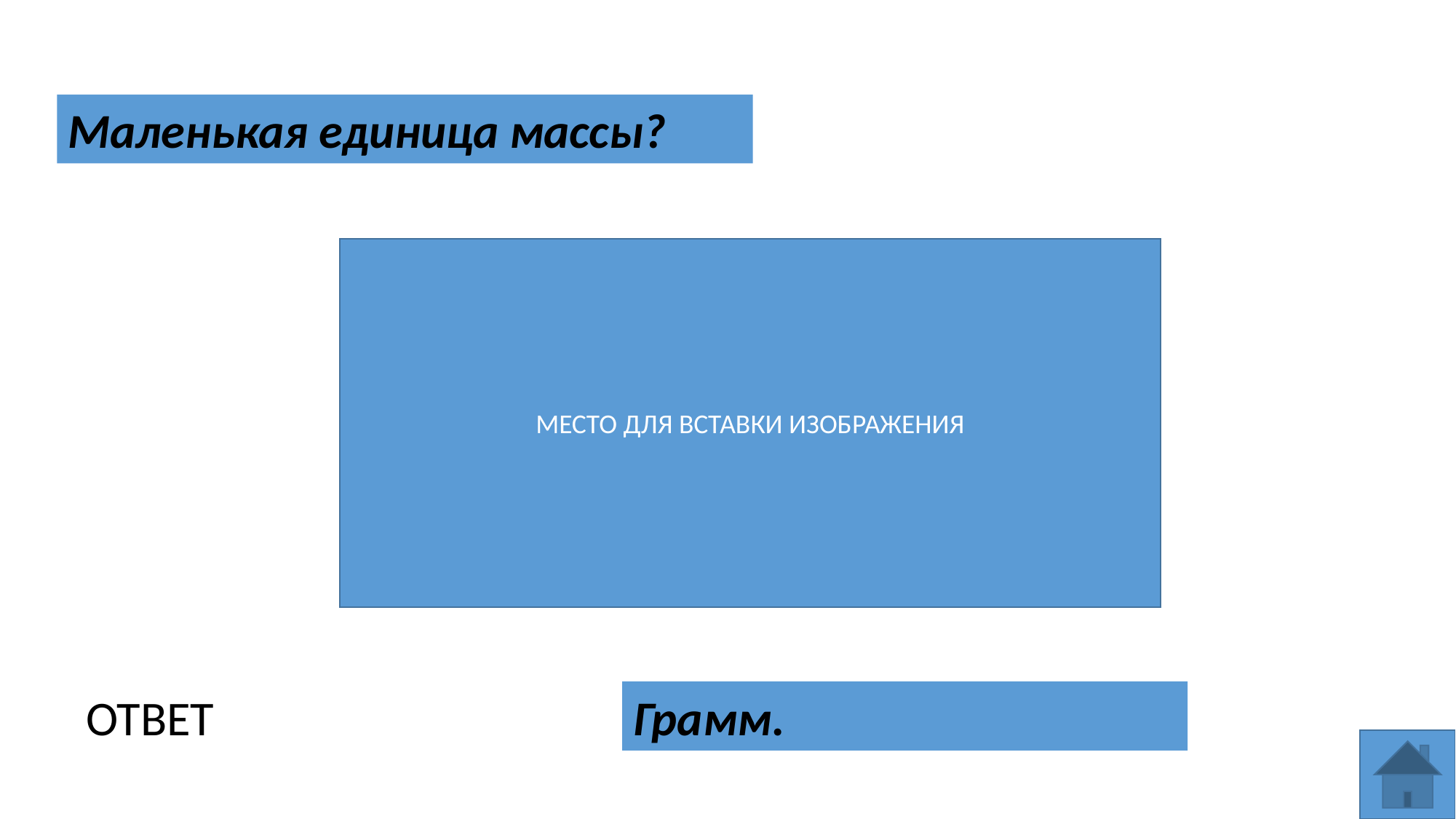

Маленькая единица массы?
МЕСТО ДЛЯ ВСТАВКИ ИЗОБРАЖЕНИЯ
Грамм.
ОТВЕТ